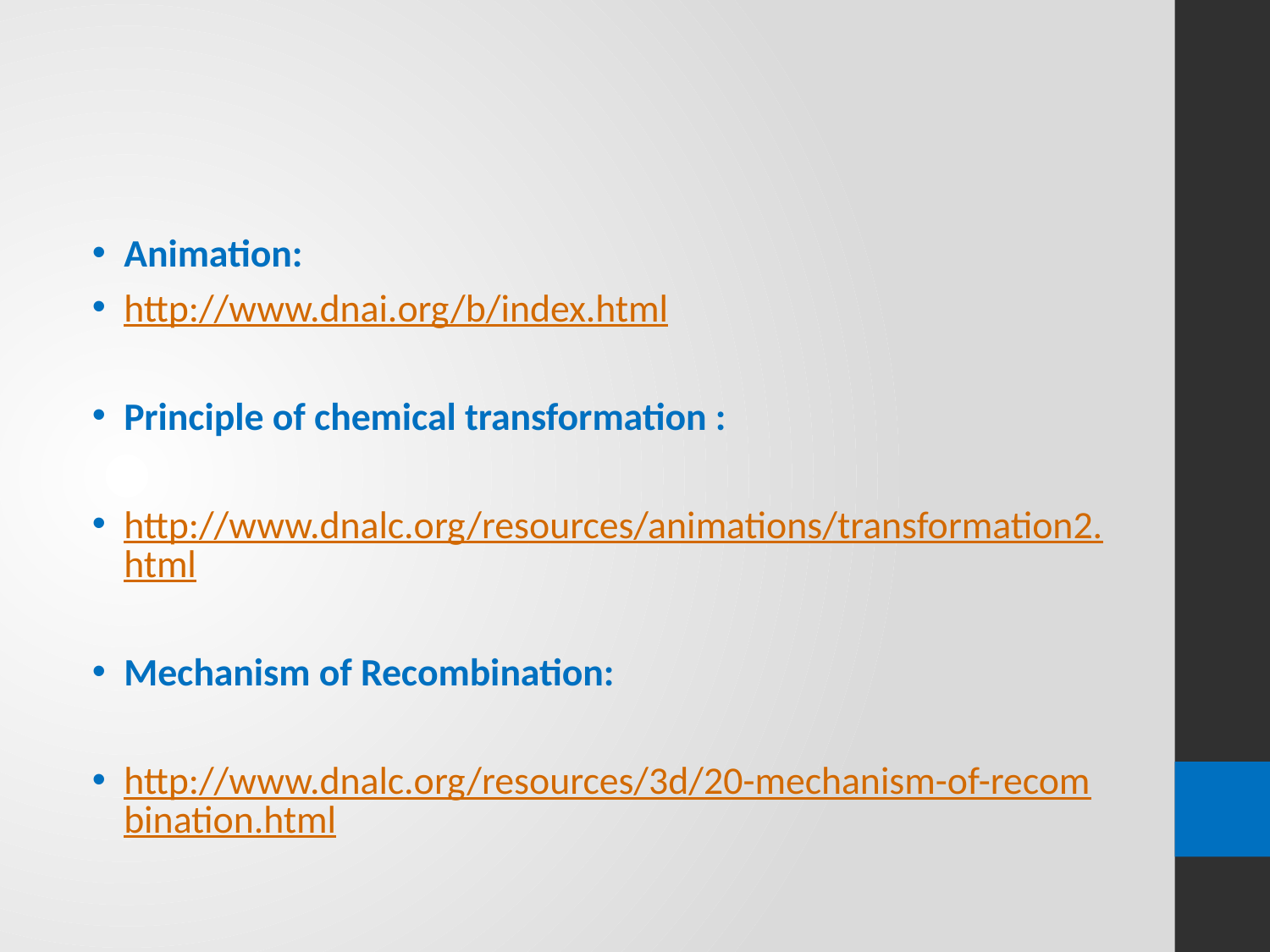

#
Animation:
http://www.dnai.org/b/index.html

Principle of chemical transformation :

http://www.dnalc.org/resources/animations/transformation2.html

Mechanism of Recombination:

http://www.dnalc.org/resources/3d/20-mechanism-of-recombination.html